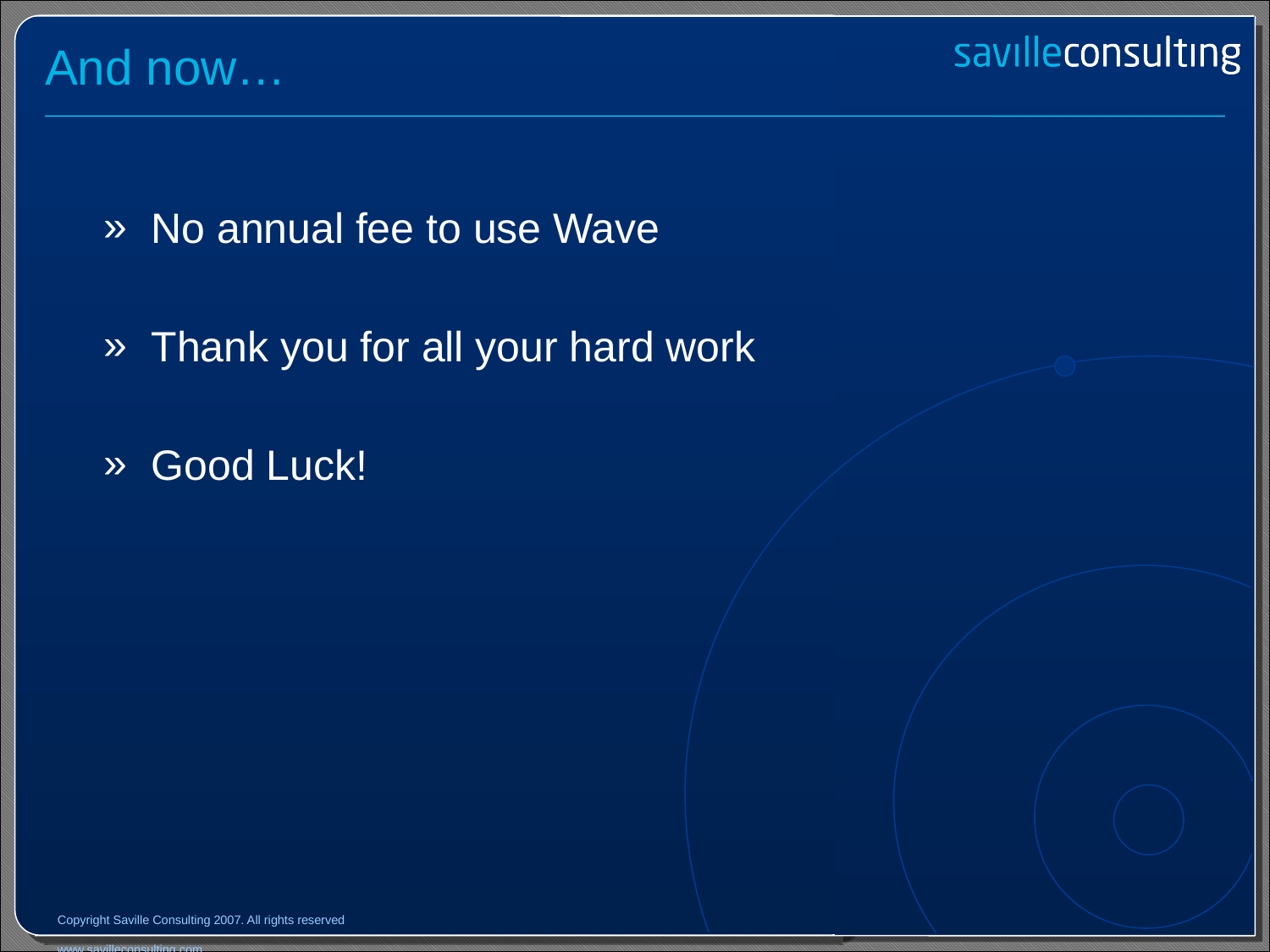

# And now…
No annual fee to use Wave

Thank you for all your hard work

Good Luck!